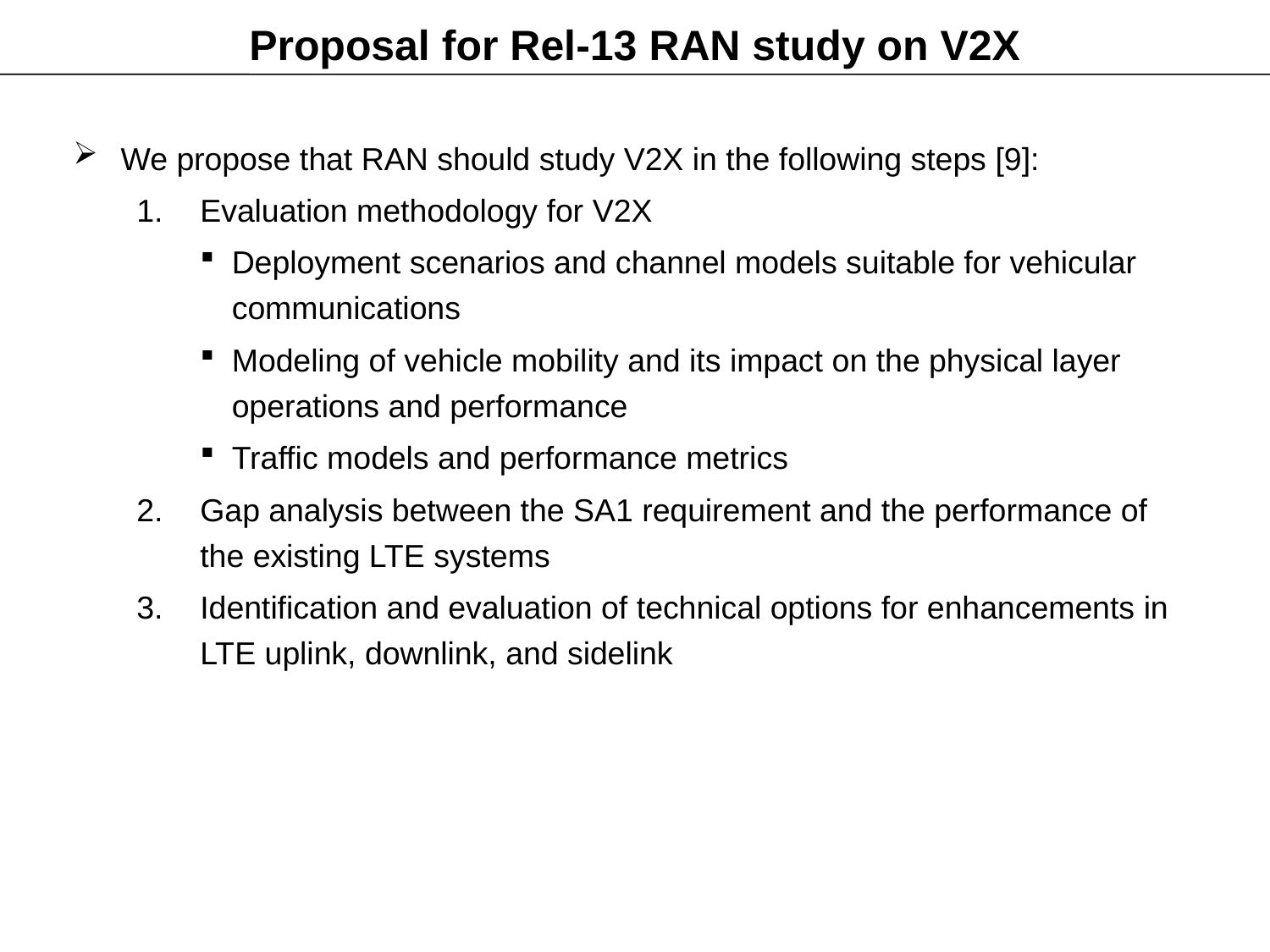

# Proposal for Rel-13 RAN study on V2X
We propose that RAN should study V2X in the following steps [9]:
Evaluation methodology for V2X
Deployment scenarios and channel models suitable for vehicular communications
Modeling of vehicle mobility and its impact on the physical layer operations and performance
Traffic models and performance metrics
Gap analysis between the SA1 requirement and the performance of the existing LTE systems
Identification and evaluation of technical options for enhancements in LTE uplink, downlink, and sidelink